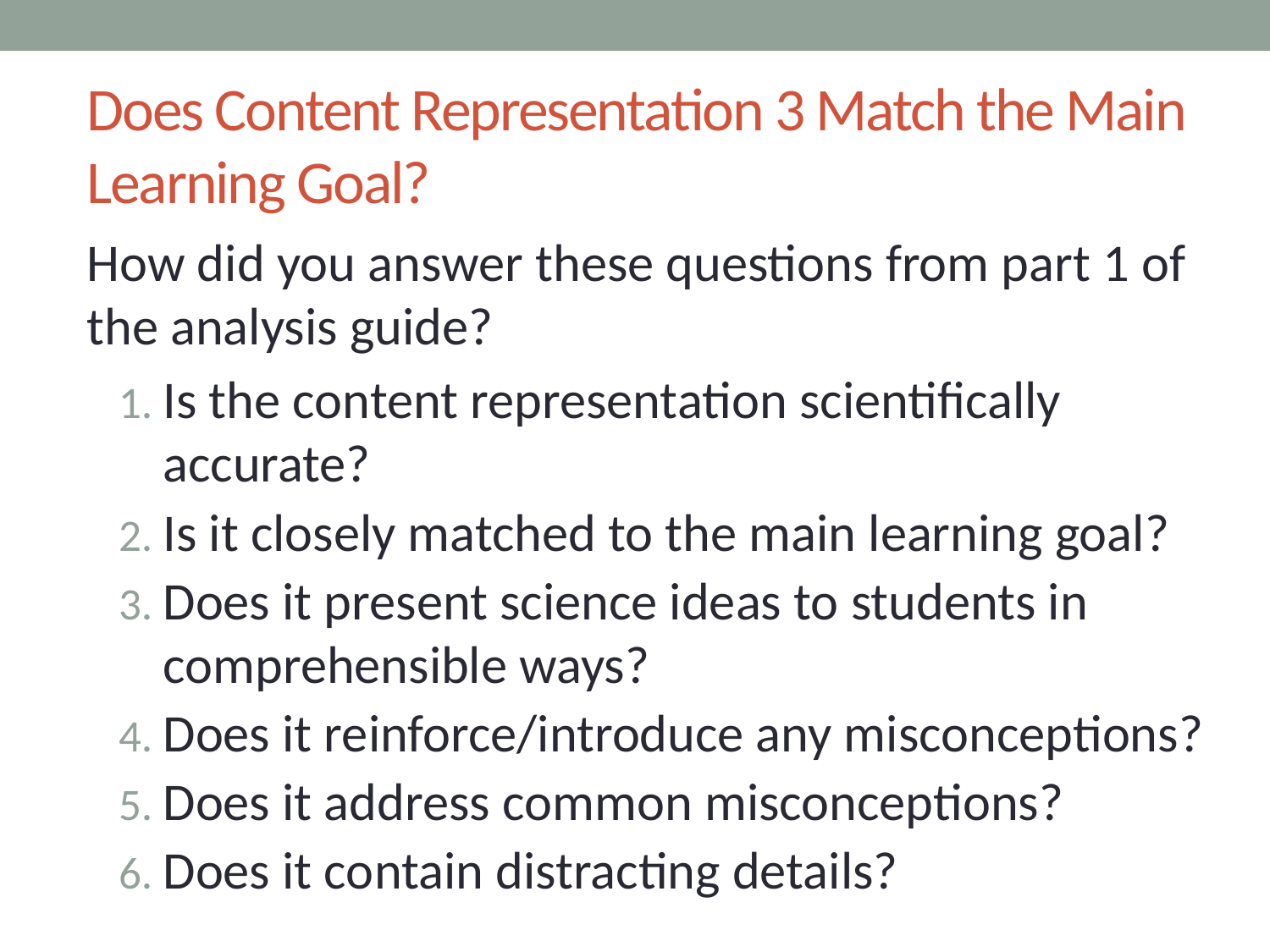

# Does Content Representation 3 Match the Main Learning Goal?
How did you answer these questions from part 1 of the analysis guide?
Is the content representation scientifically accurate?
Is it closely matched to the main learning goal?
Does it present science ideas to students in  comprehensible ways?
Does it reinforce/introduce any misconceptions?
Does it address common misconceptions?
Does it contain distracting details?